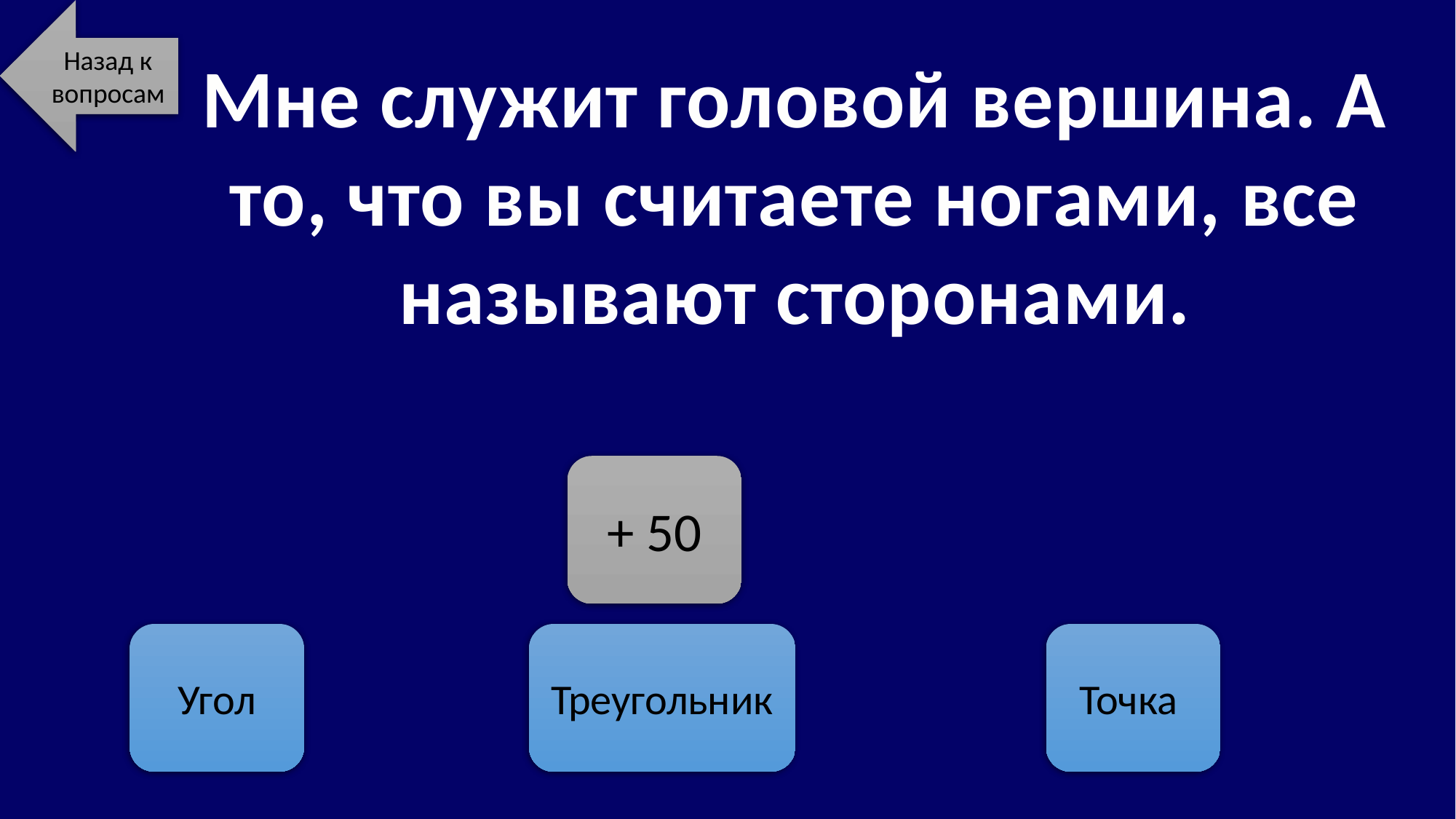

Назад к вопросам
Мне служит головой вершина. А то, что вы считаете ногами, все называют сторонами.
+ 50
Треугольник
Точка
Угол